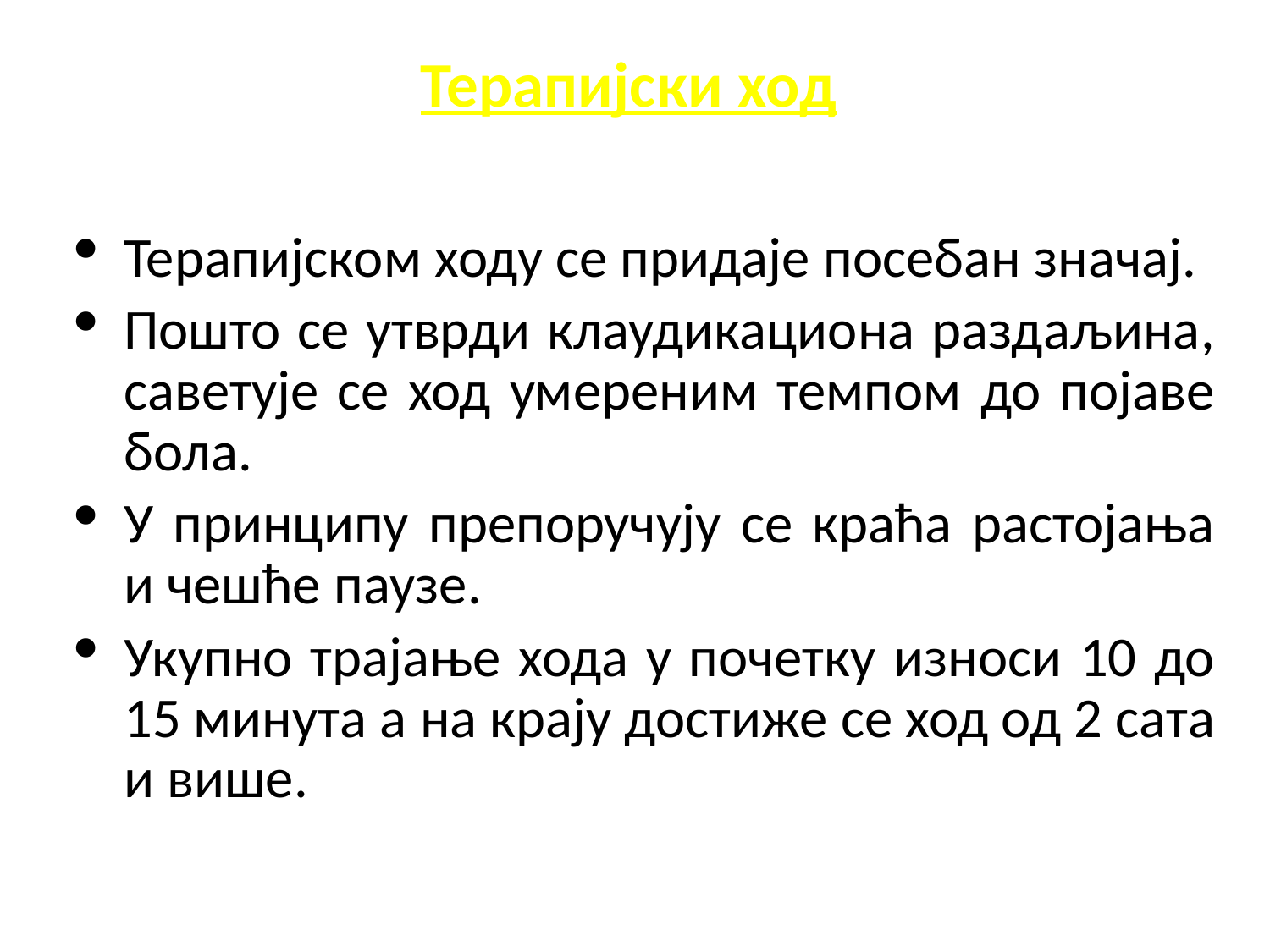

# Терапијски ход
Терапијском ходу се придаје посебан значај.
Пошто се утврди клаудикациона раздаљина, саветује се ход умереним темпом до појаве бола.
У принципу препоручују се краћа растојања и чешће паузе.
Укупно трајање хода у почетку износи 10 до 15 минута а на крају достиже се ход од 2 сата и више.